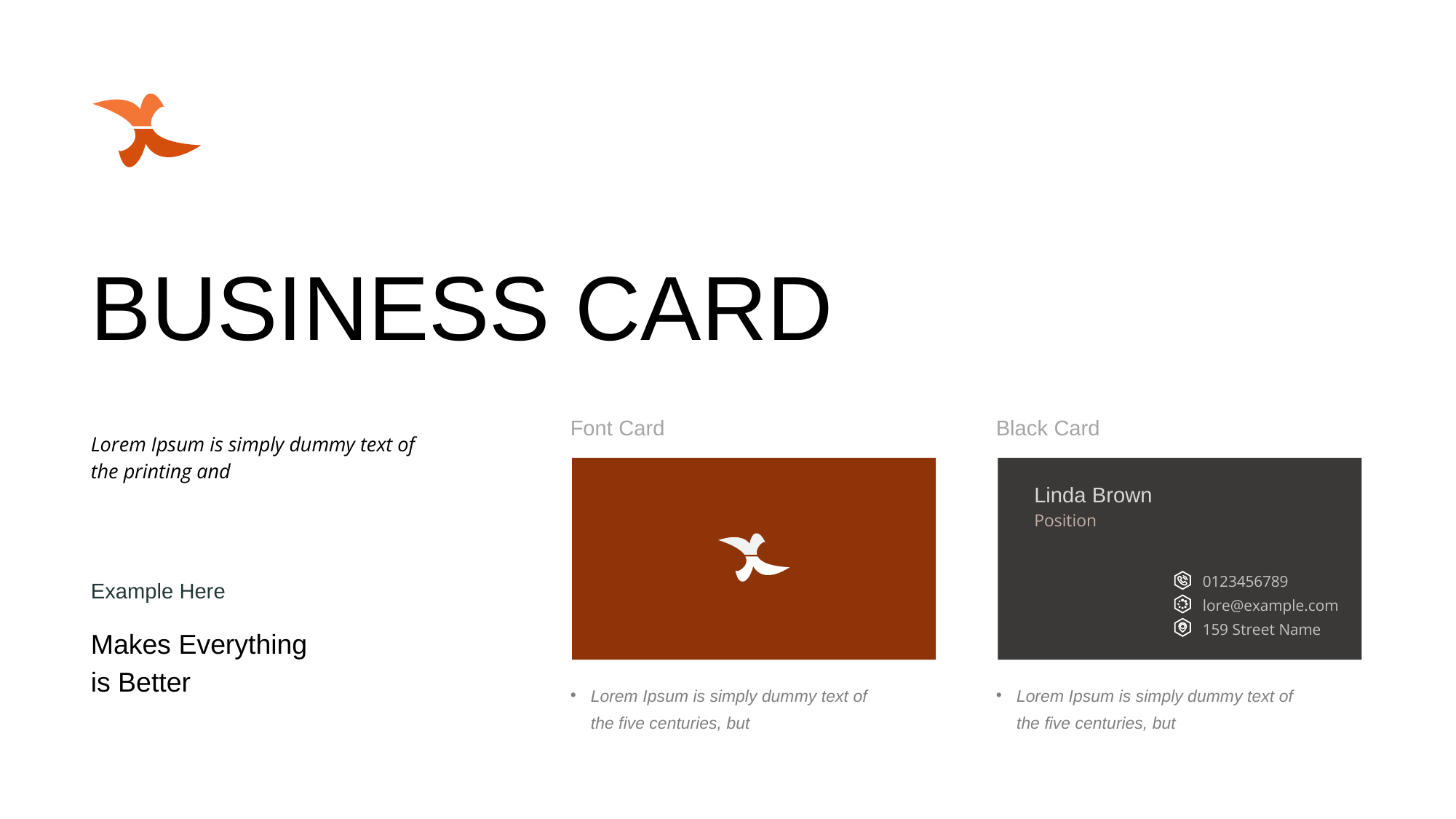

BUSINESS CARD
Font Card
Black Card
Lorem Ipsum is simply dummy text of the printing and

Linda Brown
Position

0123456789
lore@example.com
159 Street Name

Example Here

Makes Everything
is Better

Lorem Ipsum is simply dummy text of the five centuries, but
Lorem Ipsum is simply dummy text of the five centuries, but